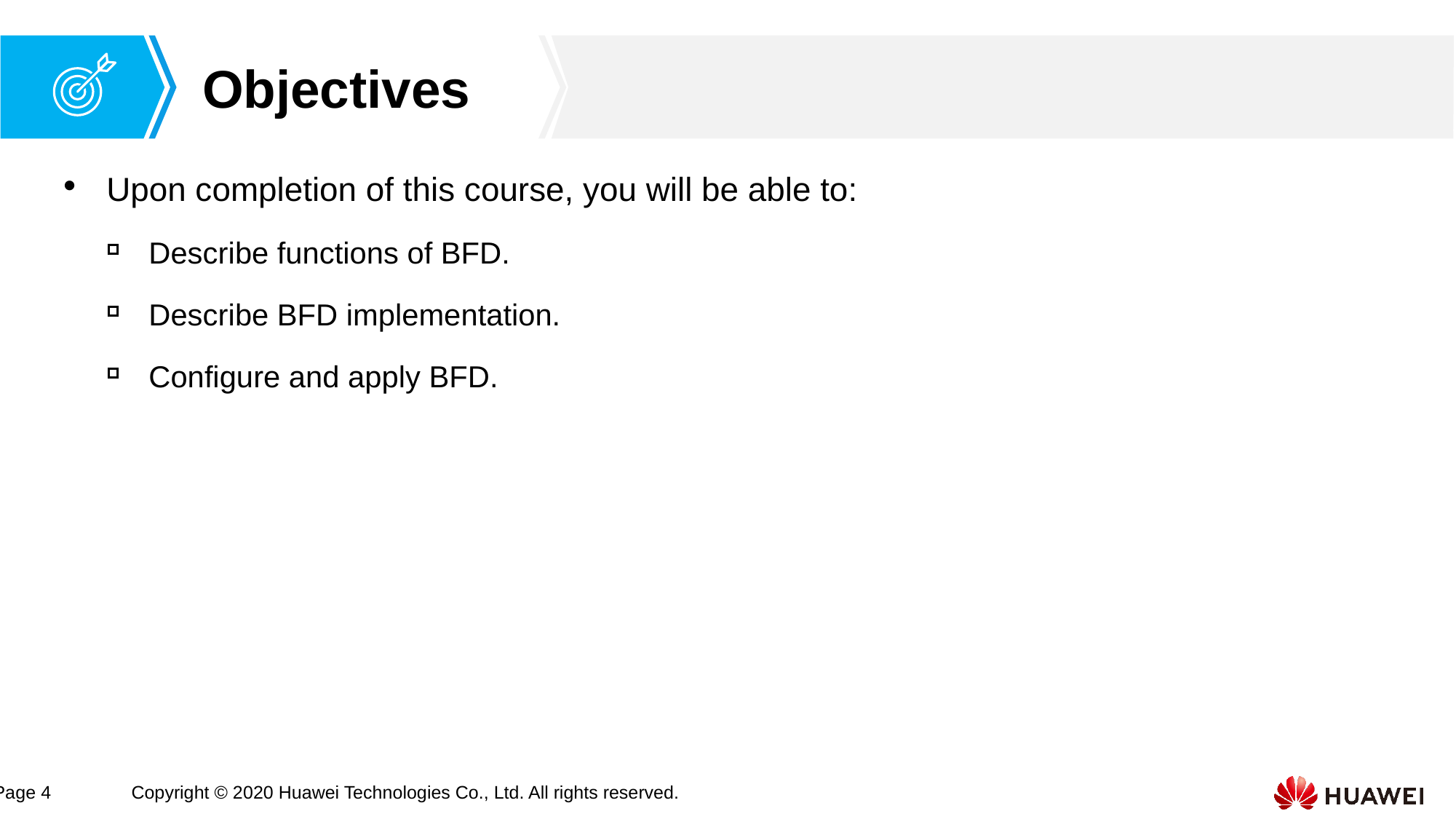

Upon completion of this course, you will be able to:
Describe functions of BFD.
Describe BFD implementation.
Configure and apply BFD.